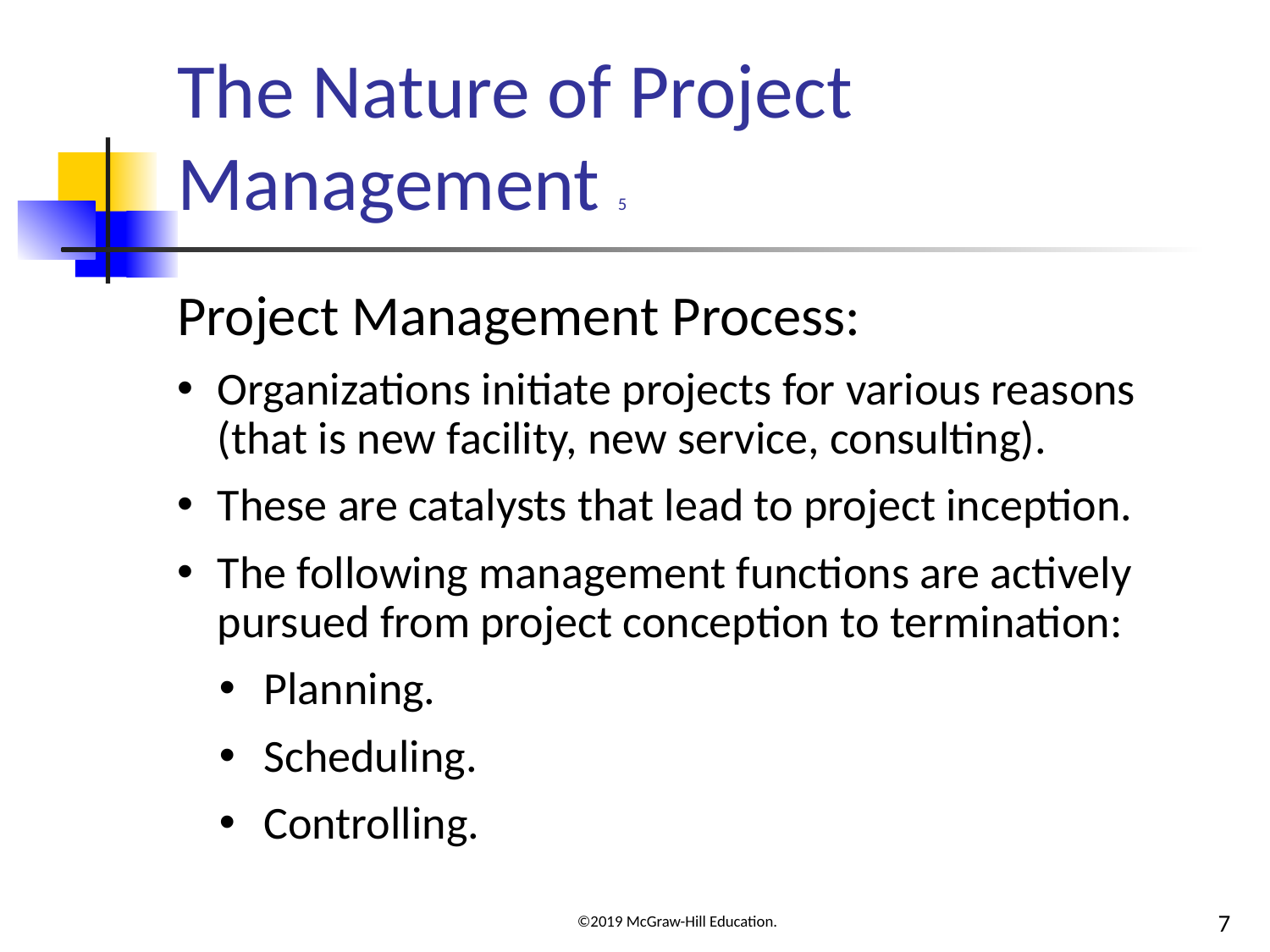

# The Nature of Project Management 5
Project Management Process:
Organizations initiate projects for various reasons (that is new facility, new service, consulting).
These are catalysts that lead to project inception.
The following management functions are actively pursued from project conception to termination:
Planning.
Scheduling.
Controlling.